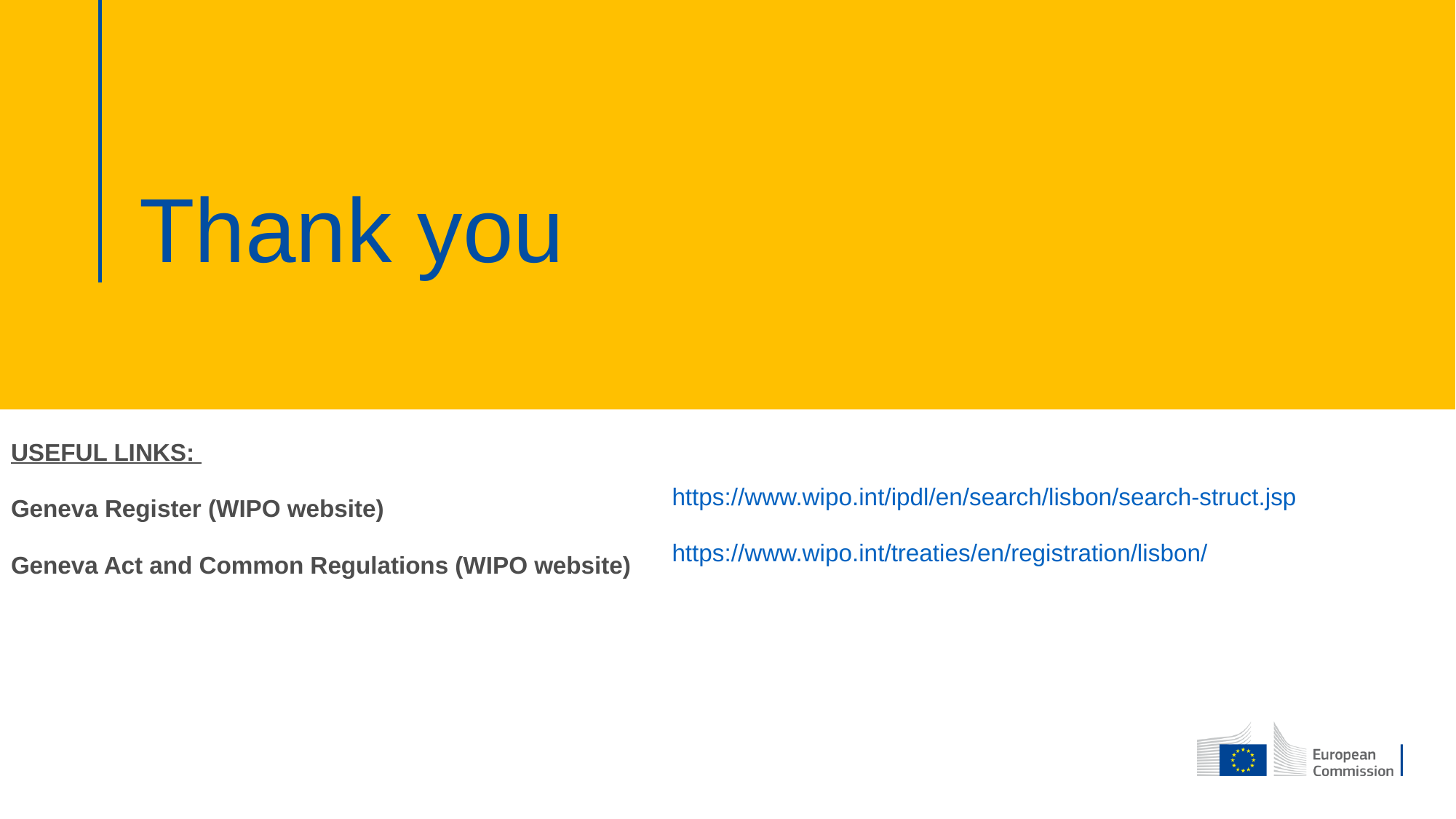

# Thank you

USEFUL LINKS:
Geneva Register (WIPO website)
Geneva Act and Common Regulations (WIPO website)

https://www.wipo.int/ipdl/en/search/lisbon/search-struct.jsp
https://www.wipo.int/treaties/en/registration/lisbon/